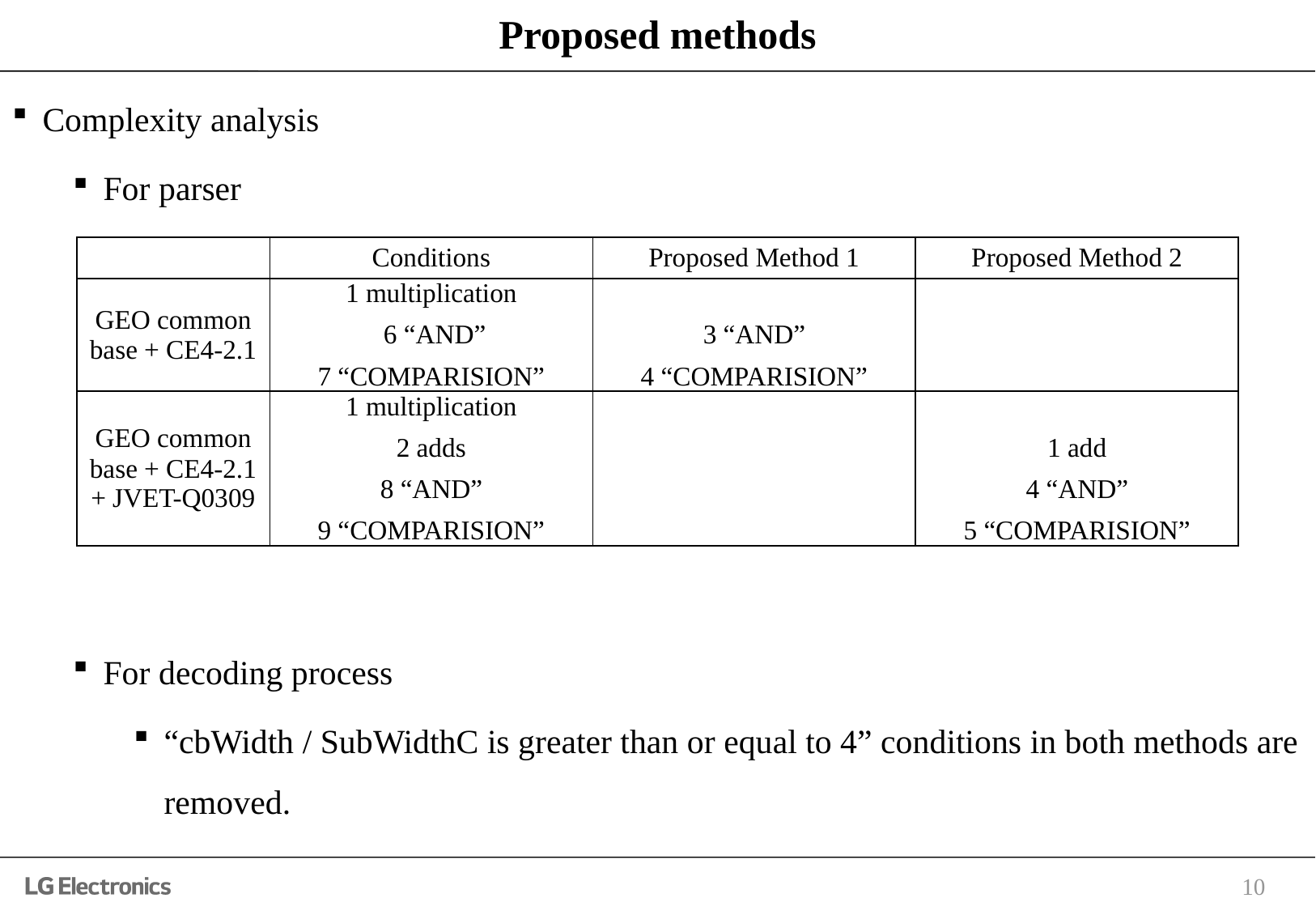

# Proposed methods
Complexity analysis
For parser

For decoding process
“cbWidth / SubWidthC is greater than or equal to 4” conditions in both methods are removed.

|  | Conditions | Proposed Method 1 | Proposed Method 2 |
| --- | --- | --- | --- |
| GEO common base + CE4-2.1 | 1 multiplication 6 “AND” 7 “COMPARISION” | 3 “AND” 4 “COMPARISION” |  |
| GEO common base + CE4-2.1 + JVET-Q0309 | 1 multiplication 2 adds 8 “AND” 9 “COMPARISION” |  | 1 add 4 “AND” 5 “COMPARISION” |
10